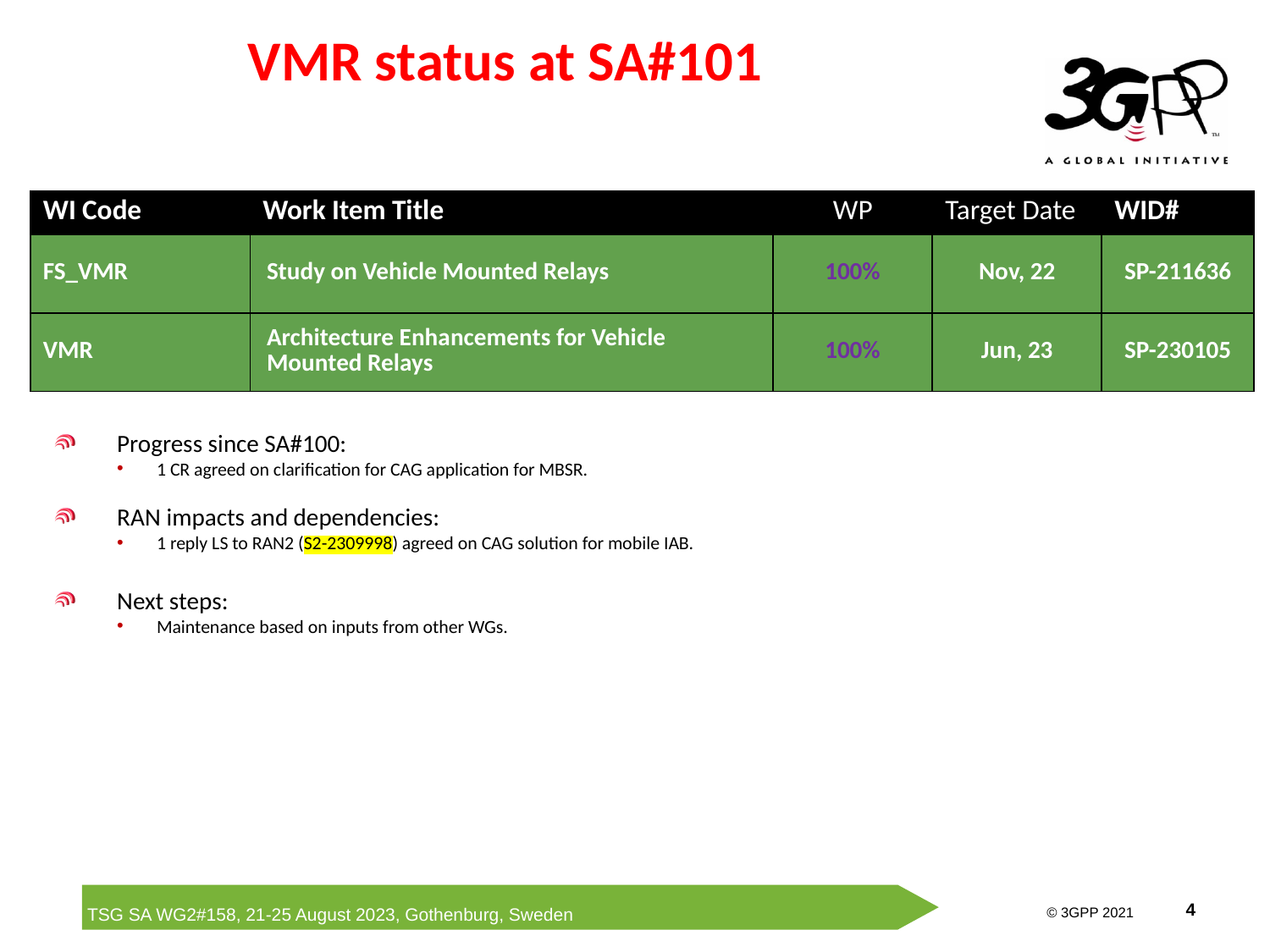

# VMR status at SA#101
| WI Code | Work Item Title | WP | Target Date | WID# |
| --- | --- | --- | --- | --- |
| FS\_VMR | Study on Vehicle Mounted Relays | 100% | Nov, 22 | SP-211636 |
| VMR | Architecture Enhancements for Vehicle Mounted Relays | 100% | Jun, 23 | SP-230105 |
Progress since SA#100:
1 CR agreed on clarification for CAG application for MBSR.

RAN impacts and dependencies:
1 reply LS to RAN2 (S2-2309998) agreed on CAG solution for mobile IAB.

Next steps:
Maintenance based on inputs from other WGs.